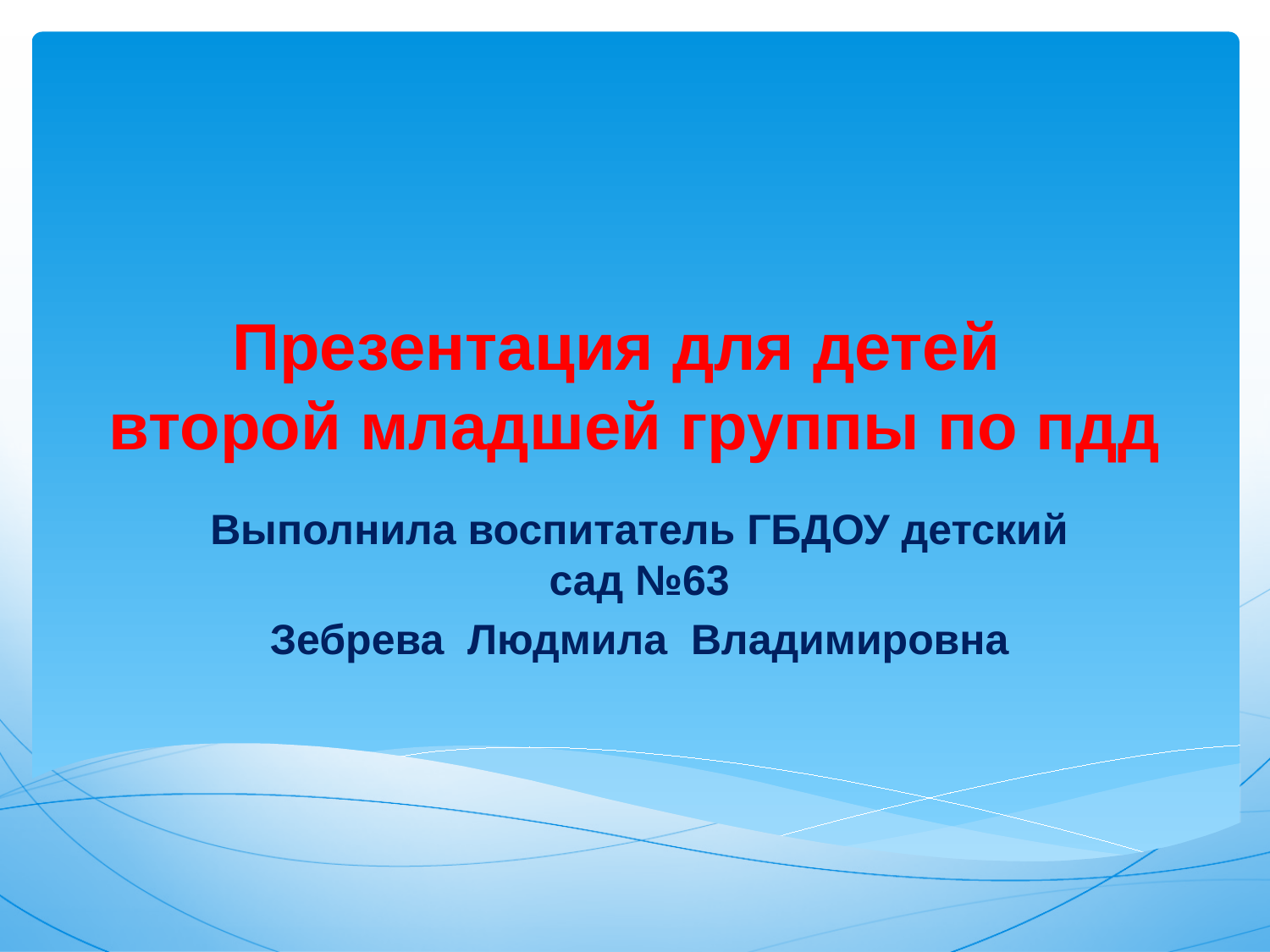

# Презентация для детей   второй младшей группы по пдд
Выполнила воспитатель ГБДОУ детский сад №63
Зебрева  Людмила  Владимировна